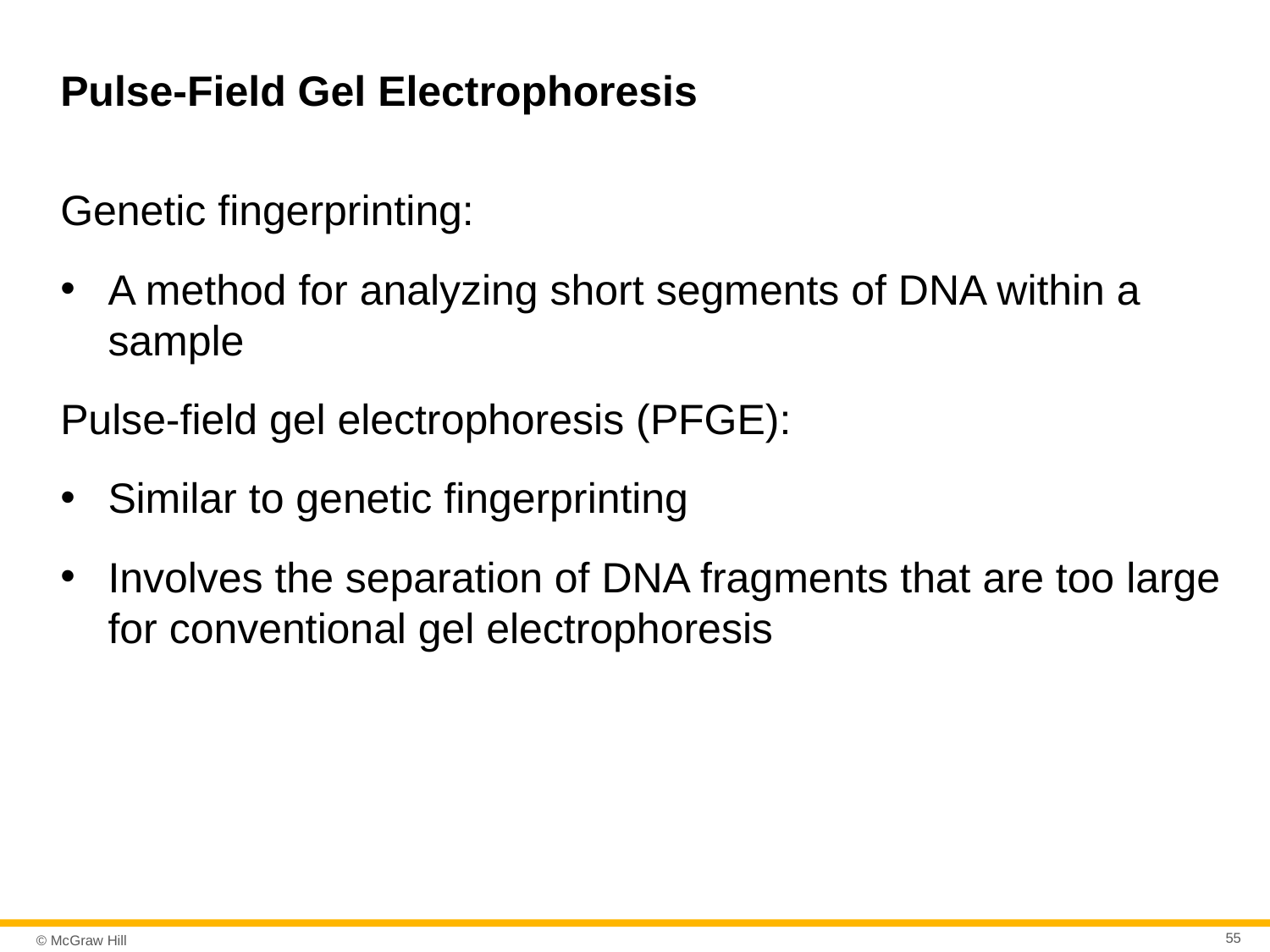

# Pulse-Field Gel Electrophoresis
Genetic fingerprinting:
A method for analyzing short segments of DNA within a sample
Pulse-field gel electrophoresis (PFGE):
Similar to genetic fingerprinting
Involves the separation of DNA fragments that are too large for conventional gel electrophoresis